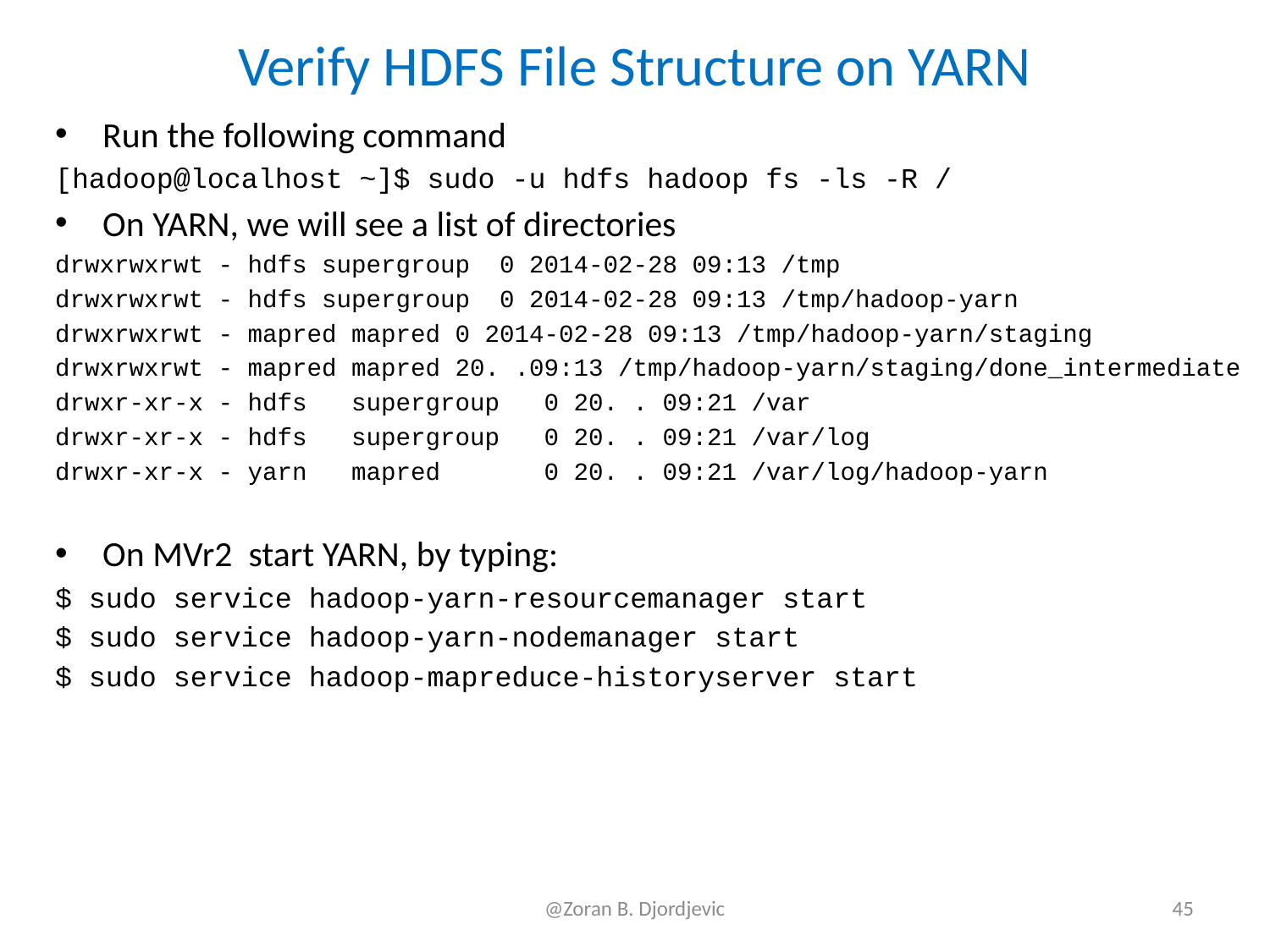

# Verify HDFS File Structure on YARN
Run the following command
[hadoop@localhost ~]$ sudo -u hdfs hadoop fs -ls -R /
On YARN, we will see a list of directories
drwxrwxrwt - hdfs supergroup  0 2014-02-28 09:13 /tmp
drwxrwxrwt - hdfs supergroup  0 2014-02-28 09:13 /tmp/hadoop-yarn
drwxrwxrwt - mapred mapred 0 2014-02-28 09:13 /tmp/hadoop-yarn/staging
drwxrwxrwt - mapred mapred 20. .09:13 /tmp/hadoop-yarn/staging/done_intermediate
drwxr-xr-x - hdfs   supergroup   0 20. . 09:21 /var
drwxr-xr-x - hdfs   supergroup   0 20. . 09:21 /var/log
drwxr-xr-x - yarn   mapred       0 20. . 09:21 /var/log/hadoop-yarn

On MVr2  start YARN, by typing:
$ sudo service hadoop-yarn-resourcemanager start
$ sudo service hadoop-yarn-nodemanager start
$ sudo service hadoop-mapreduce-historyserver start

@Zoran B. Djordjevic
45